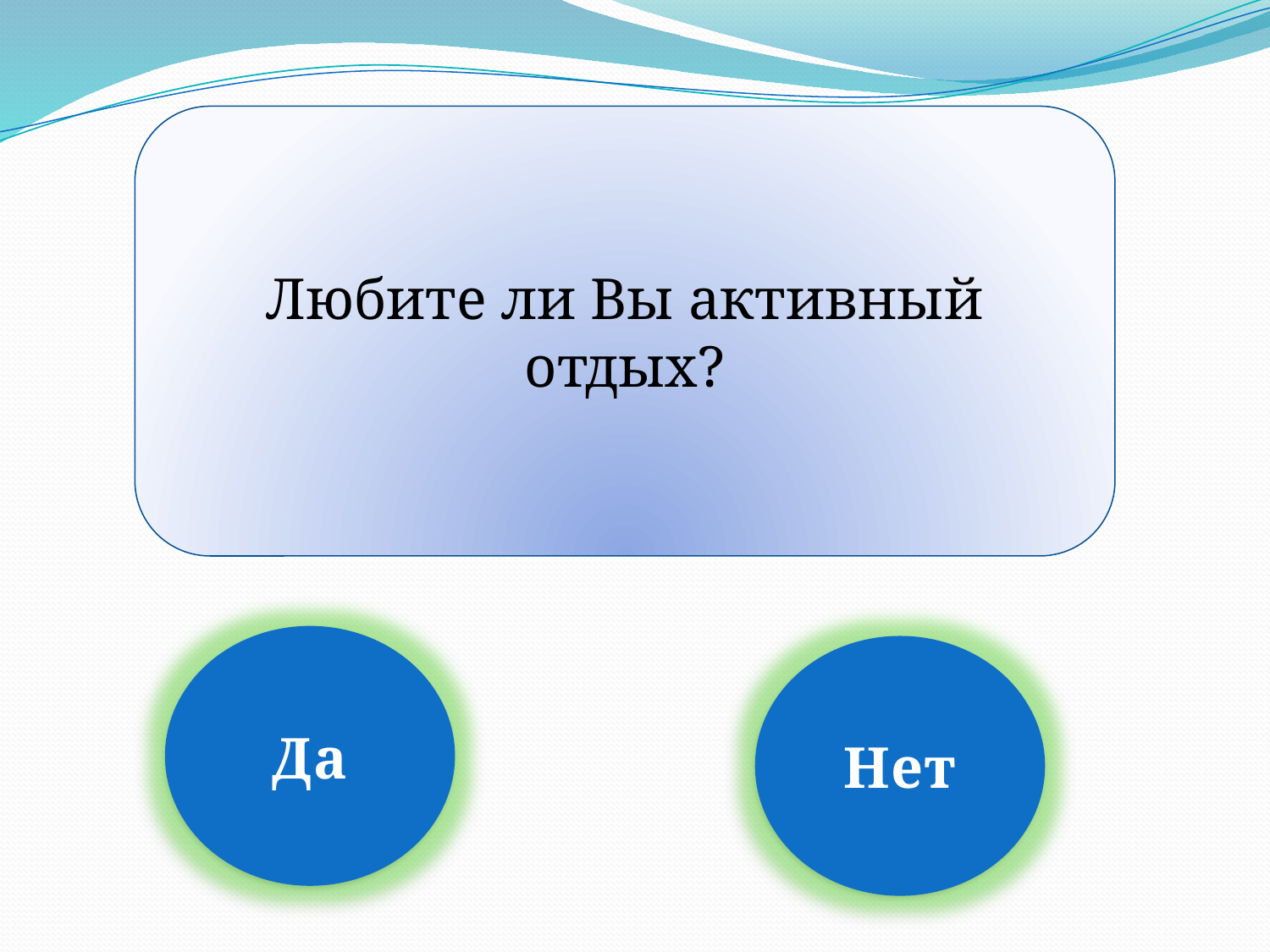

Любите ли Вы активный отдых?
Да
Нет